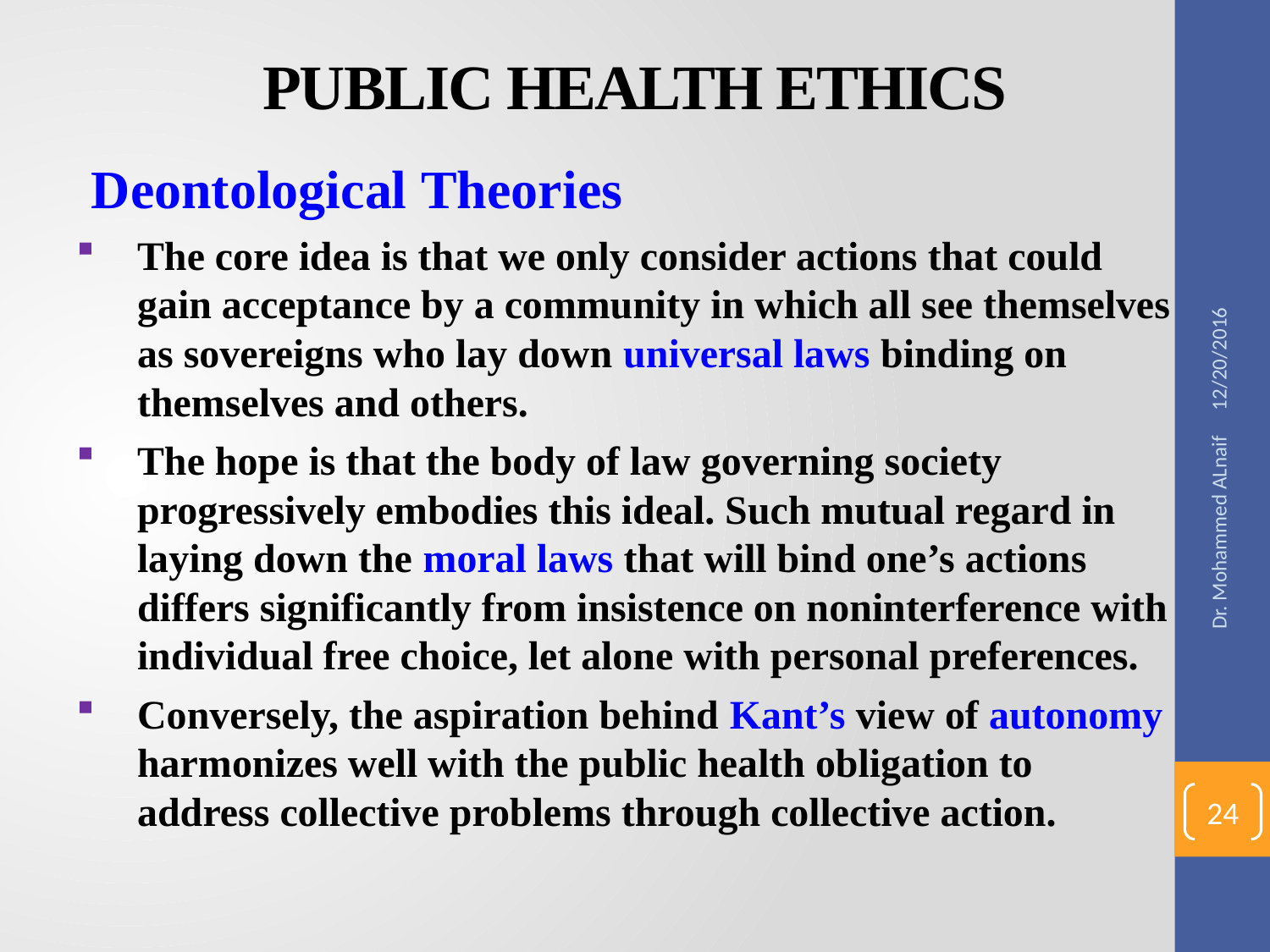

# PUBLIC HEALTH ETHICS
Deontological Theories
The core idea is that we only consider actions that could gain acceptance by a community in which all see themselves as sovereigns who lay down universal laws binding on themselves and others.
The hope is that the body of law governing society progressively embodies this ideal. Such mutual regard in laying down the moral laws that will bind one’s actions differs significantly from insistence on noninterference with individual free choice, let alone with personal preferences.
Conversely, the aspiration behind Kant’s view of autonomy harmonizes well with the public health obligation to address collective problems through collective action.
12/20/2016
Dr. Mohammed ALnaif
24